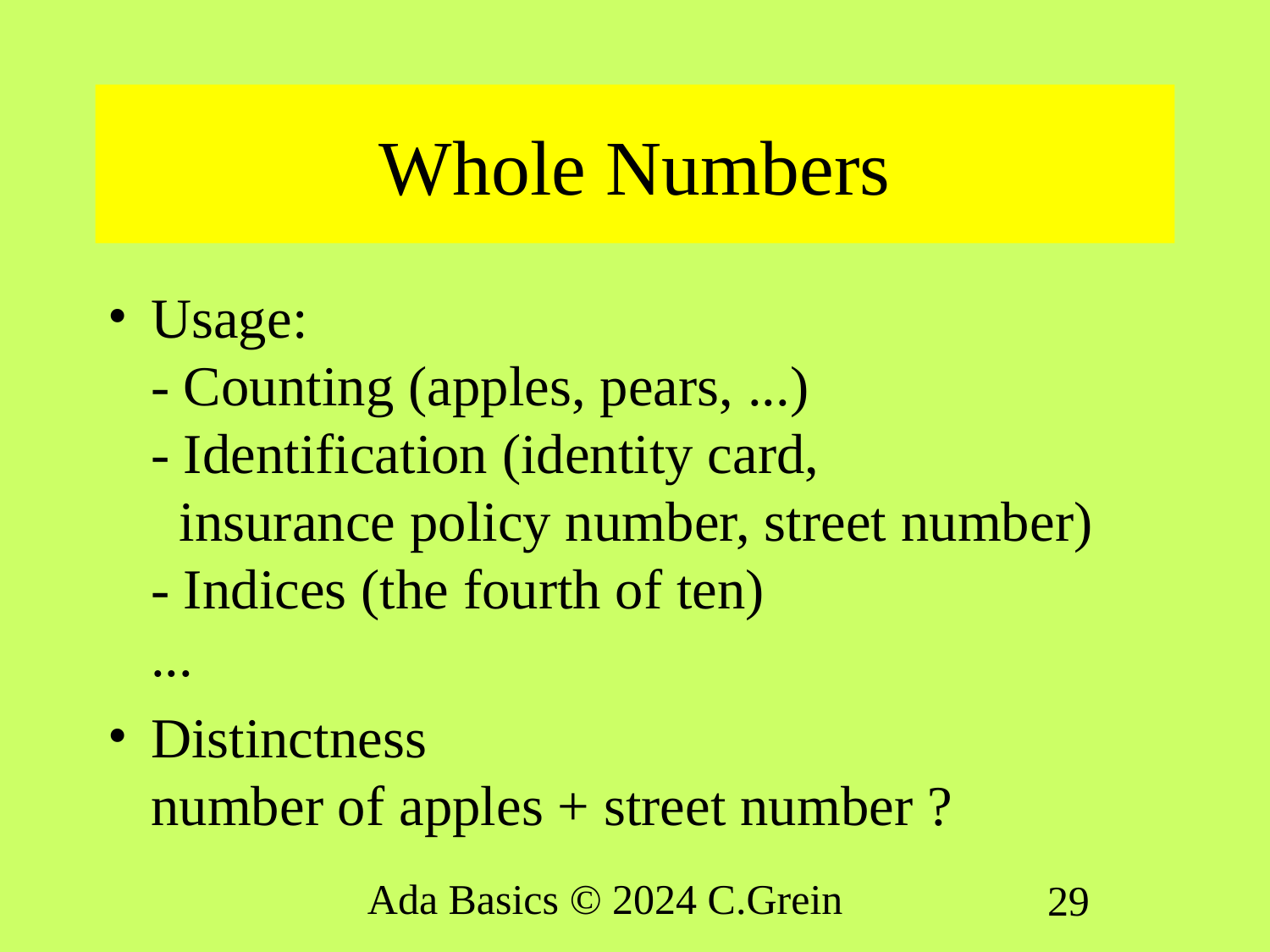

# Whole Numbers
Usage:
- Counting (apples, pears, ...)
- Identification (identity card,
  insurance policy number, street number)
- Indices (the fourth of ten)
...
Distinctness
number of apples + street number ?
Ada Basics © 2024 C.Grein
29